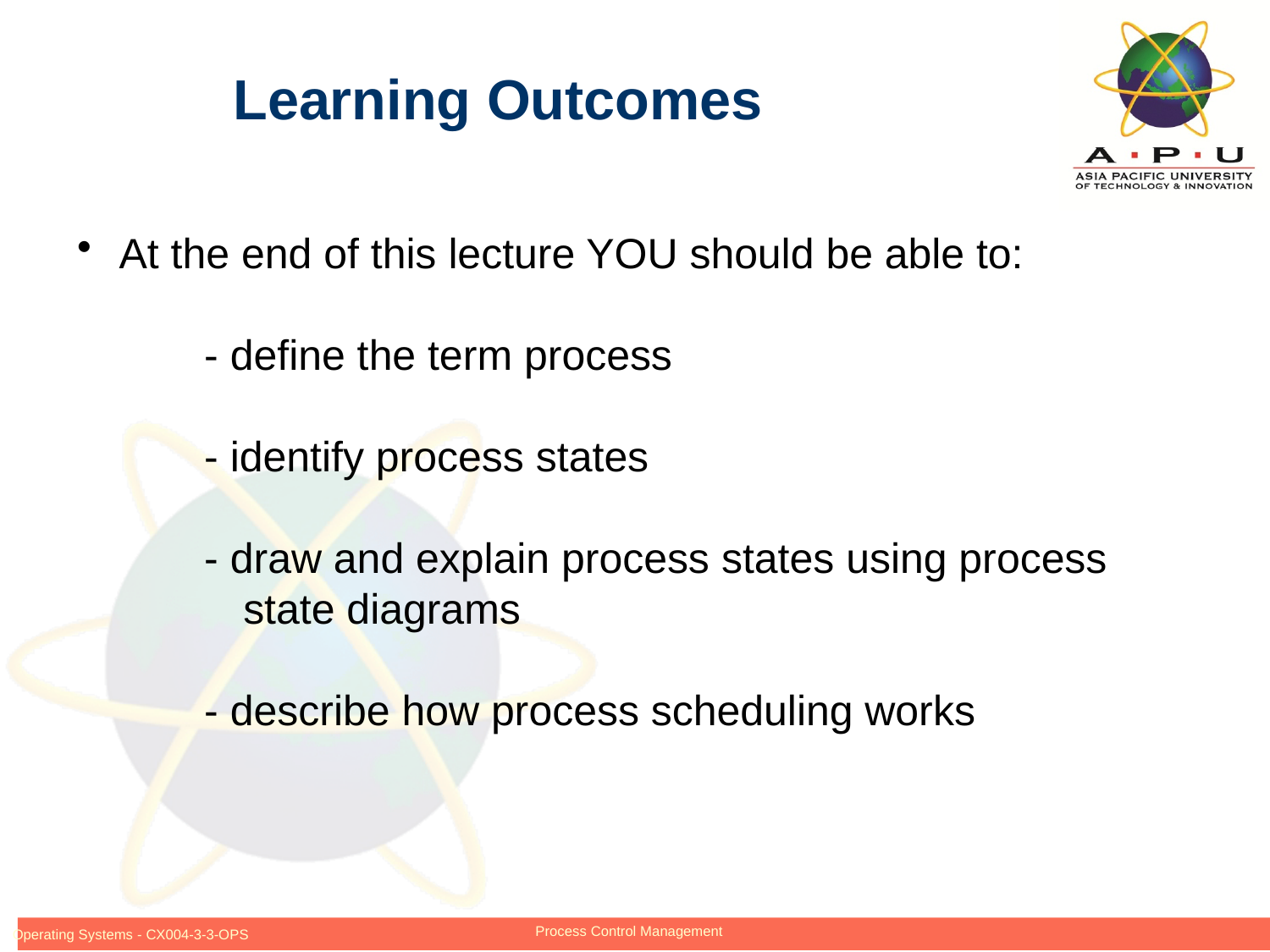

Learning Outcomes
 At the end of this lecture YOU should be able to:

	- define the term process

	- identify process states

	- draw and explain process states using process
              state diagrams

	- describe how process scheduling works

Slide 3 of 25